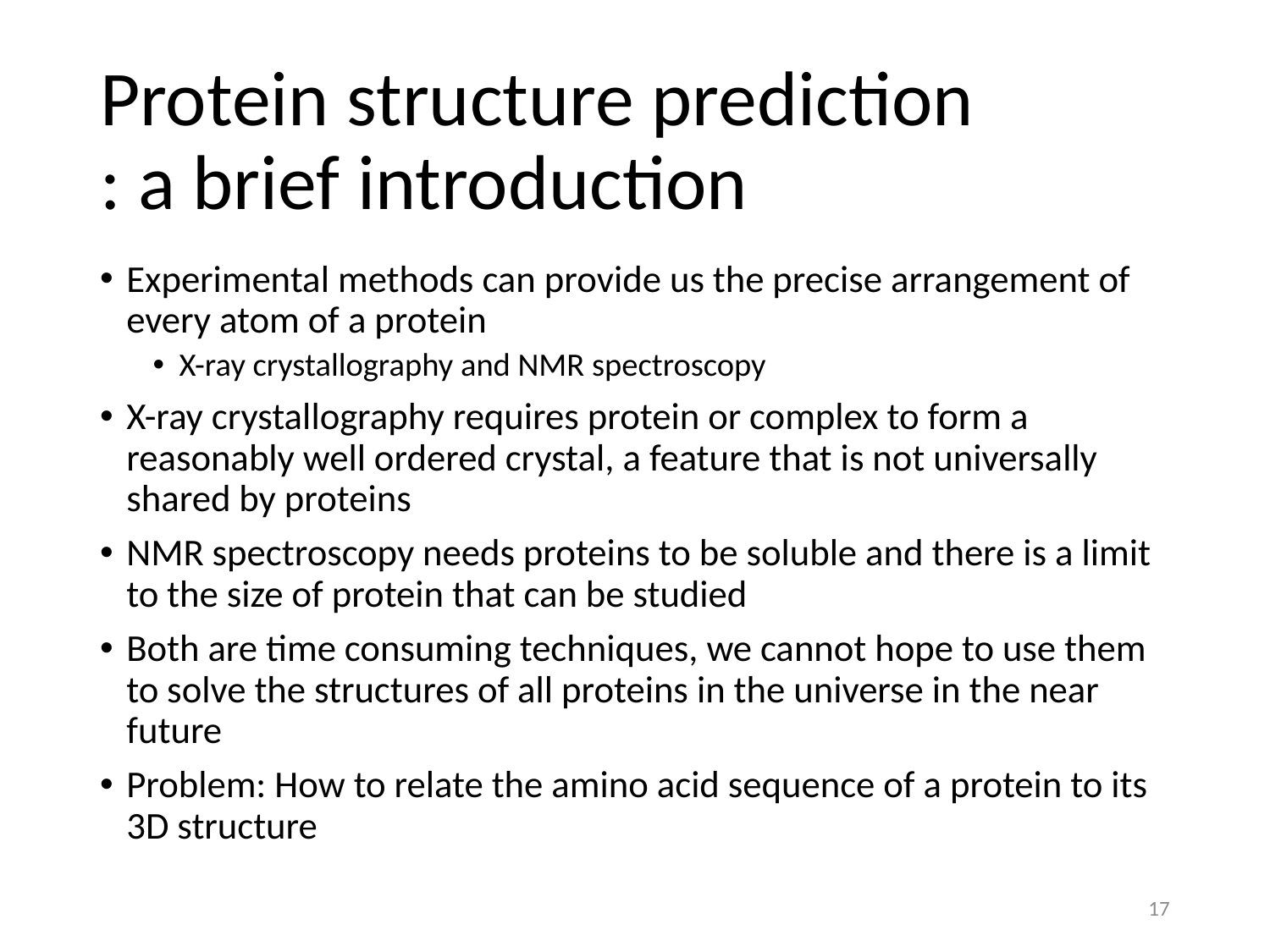

# Protein structure prediction : a brief introduction
Experimental methods can provide us the precise arrangement of every atom of a protein
X-ray crystallography and NMR spectroscopy
X-ray crystallography requires protein or complex to form a reasonably well ordered crystal, a feature that is not universally shared by proteins
NMR spectroscopy needs proteins to be soluble and there is a limit to the size of protein that can be studied
Both are time consuming techniques, we cannot hope to use them to solve the structures of all proteins in the universe in the near future
Problem: How to relate the amino acid sequence of a protein to its 3D structure

17